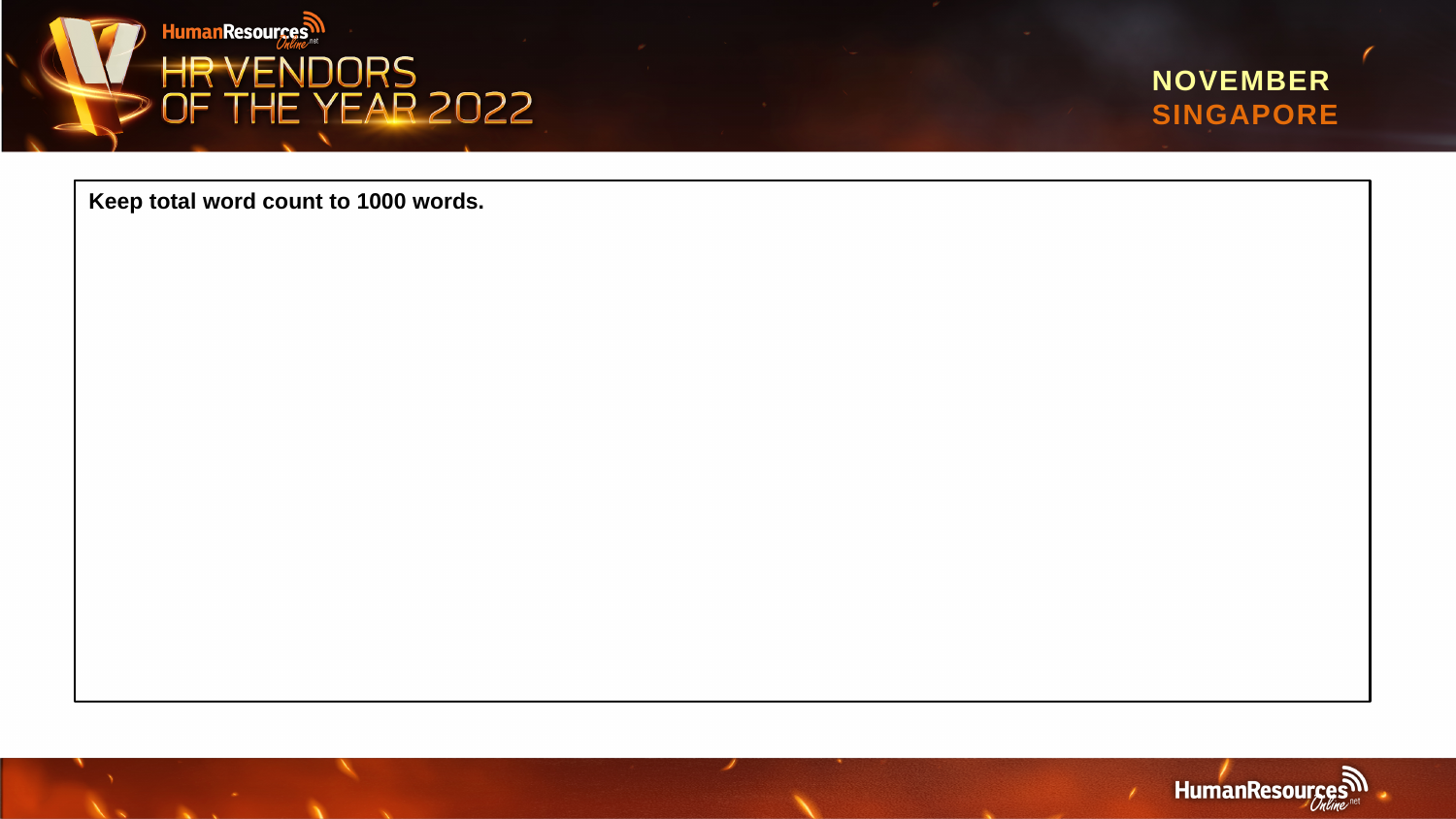

NOVEMBER
SINGAPORE
Keep total word count to 1000 words.